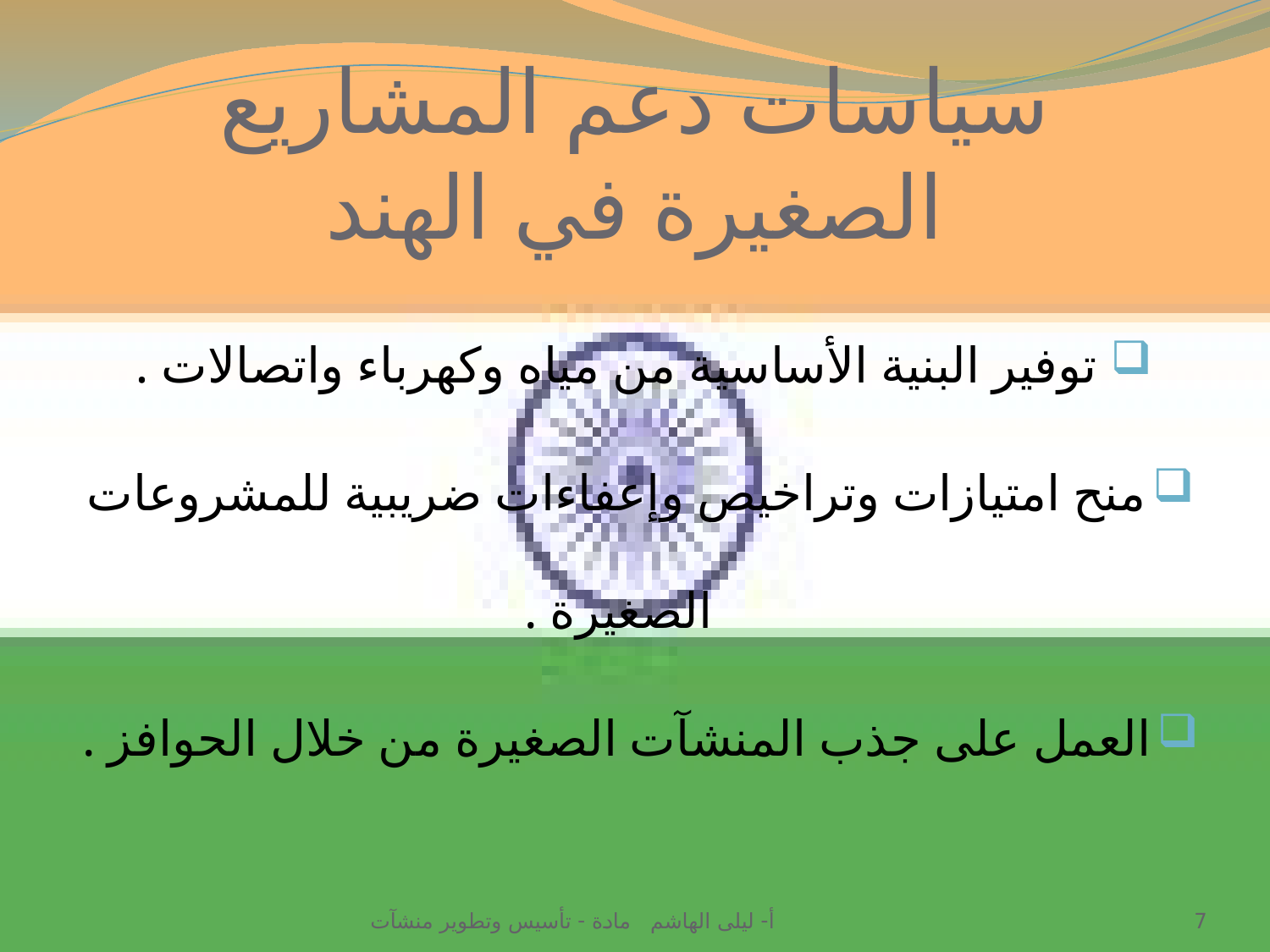

# سياسات دعم المشاريع الصغيرة في الهند
توفير البنية الأساسية من مياه وكهرباء واتصالات .
منح امتيازات وتراخيص وإعفاءات ضريبية للمشروعات الصغيرة .
العمل على جذب المنشآت الصغيرة من خلال الحوافز .
أ- ليلى الهاشم   مادة - تأسيس وتطوير منشآت
7